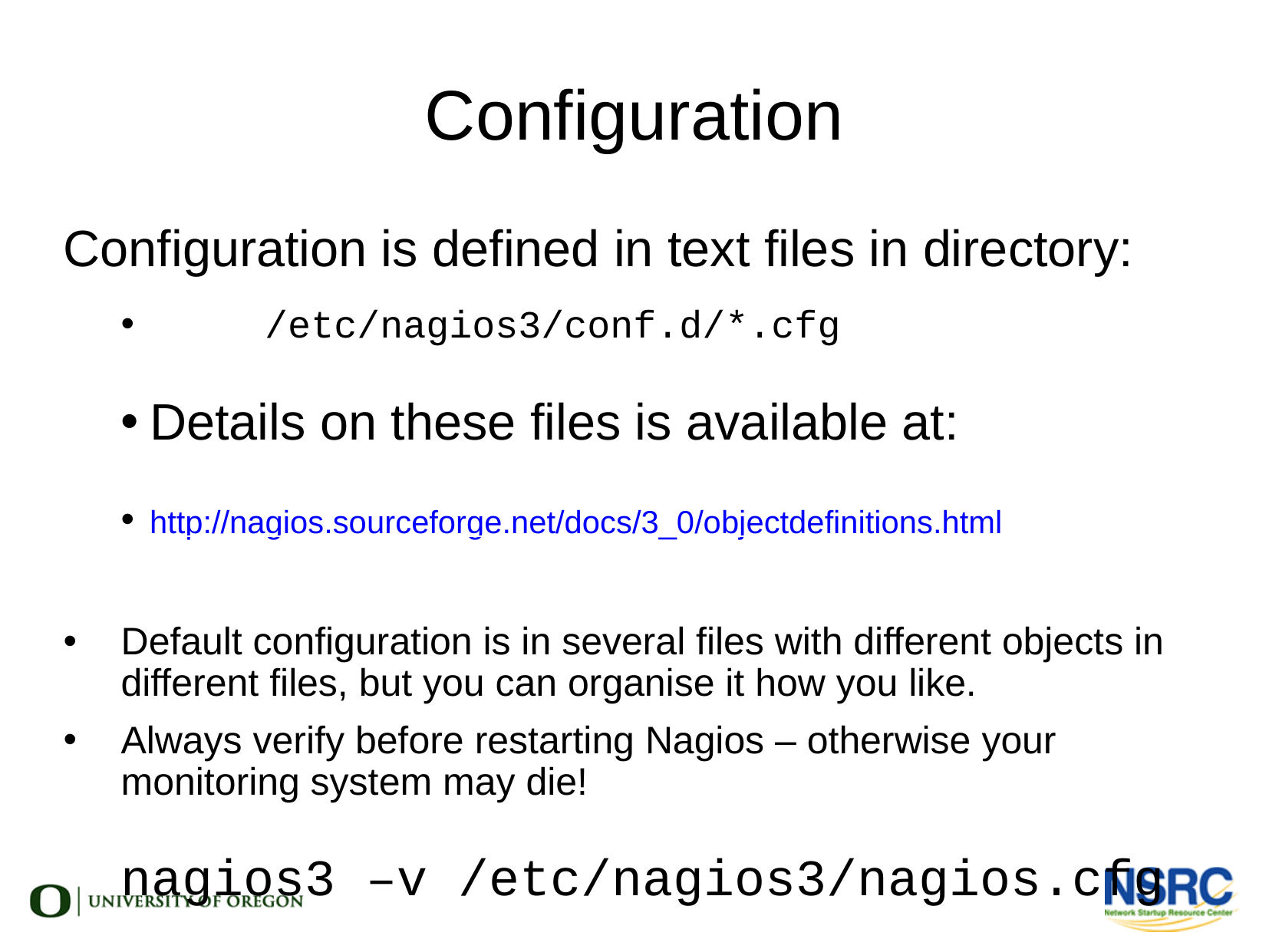

# Configuration
Configuration is defined in text files in directory:
	/etc/nagios3/conf.d/*.cfg
Details on these files is available at:
	http://nagios.sourceforge.net/docs/3_0/objectdefinitions.html

Default configuration is in several files with different objects in different files, but you can organise it how you like.
Always verify before restarting Nagios – otherwise your monitoring system may die!
nagios3 –v /etc/nagios3/nagios.cfg